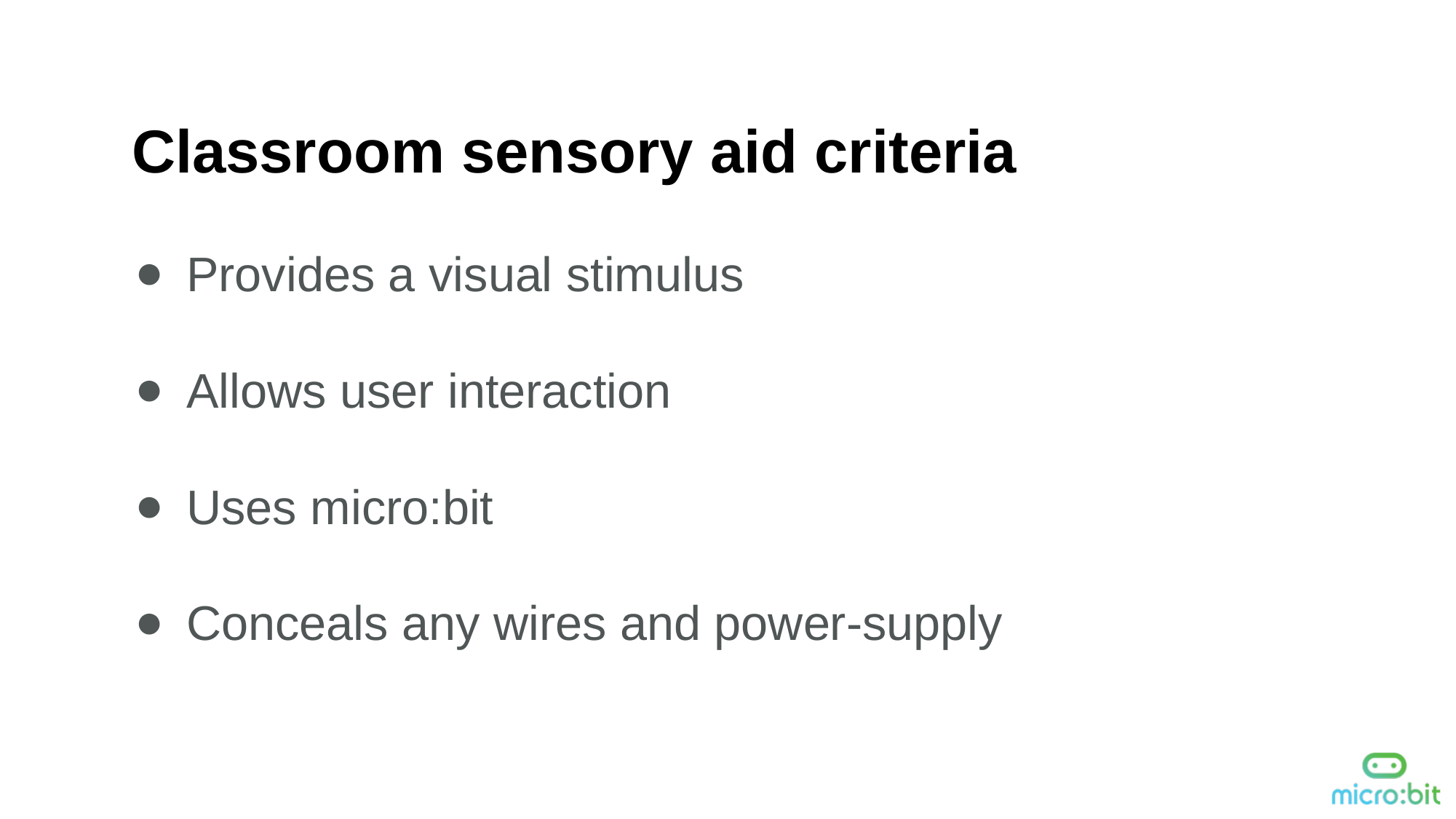

Classroom sensory aid criteria

Provides a visual stimulus

Allows user interaction

Uses micro:bit

Conceals any wires and power-supply